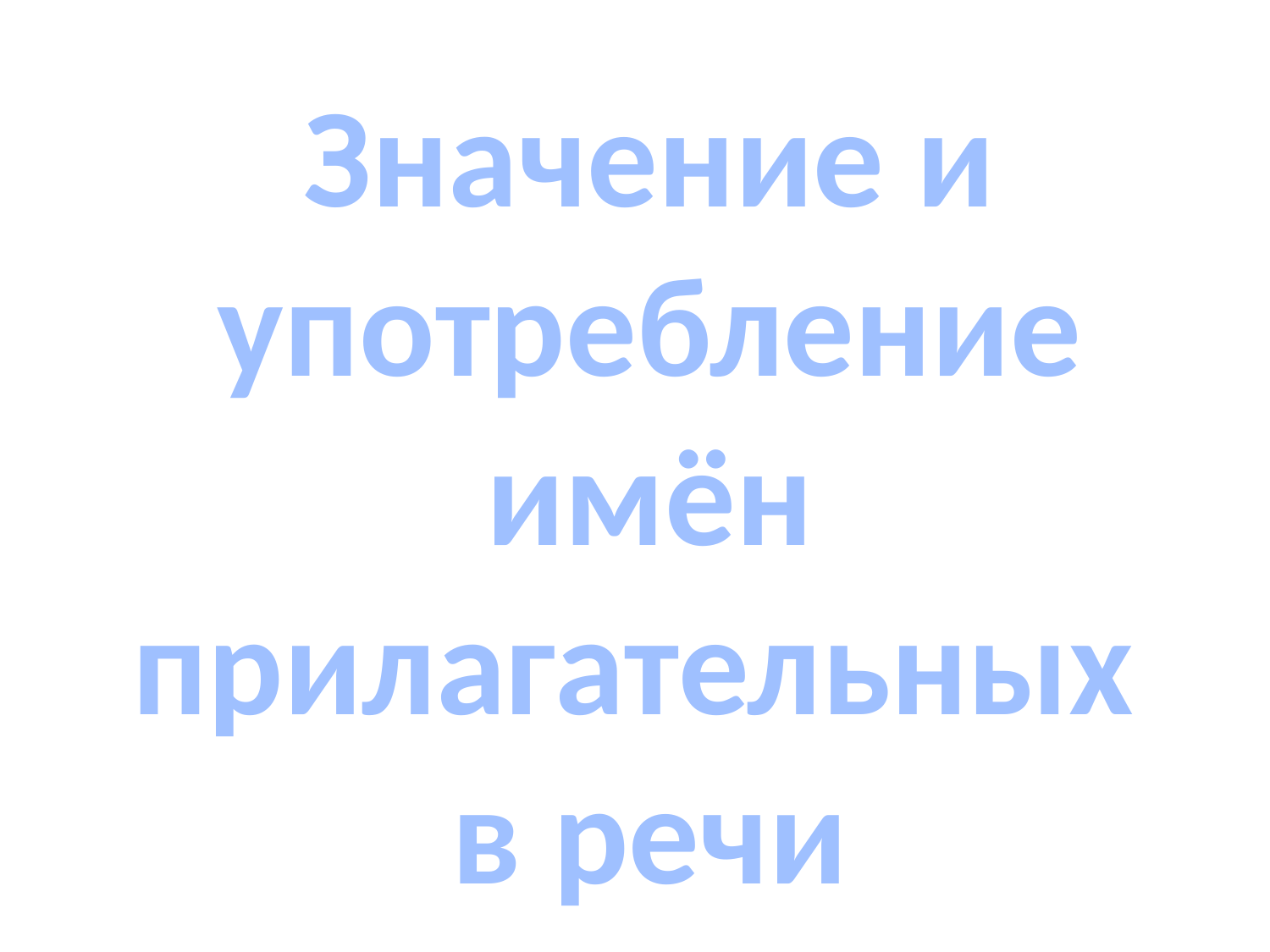

Значение и употребление
имён прилагательных
в речи
#